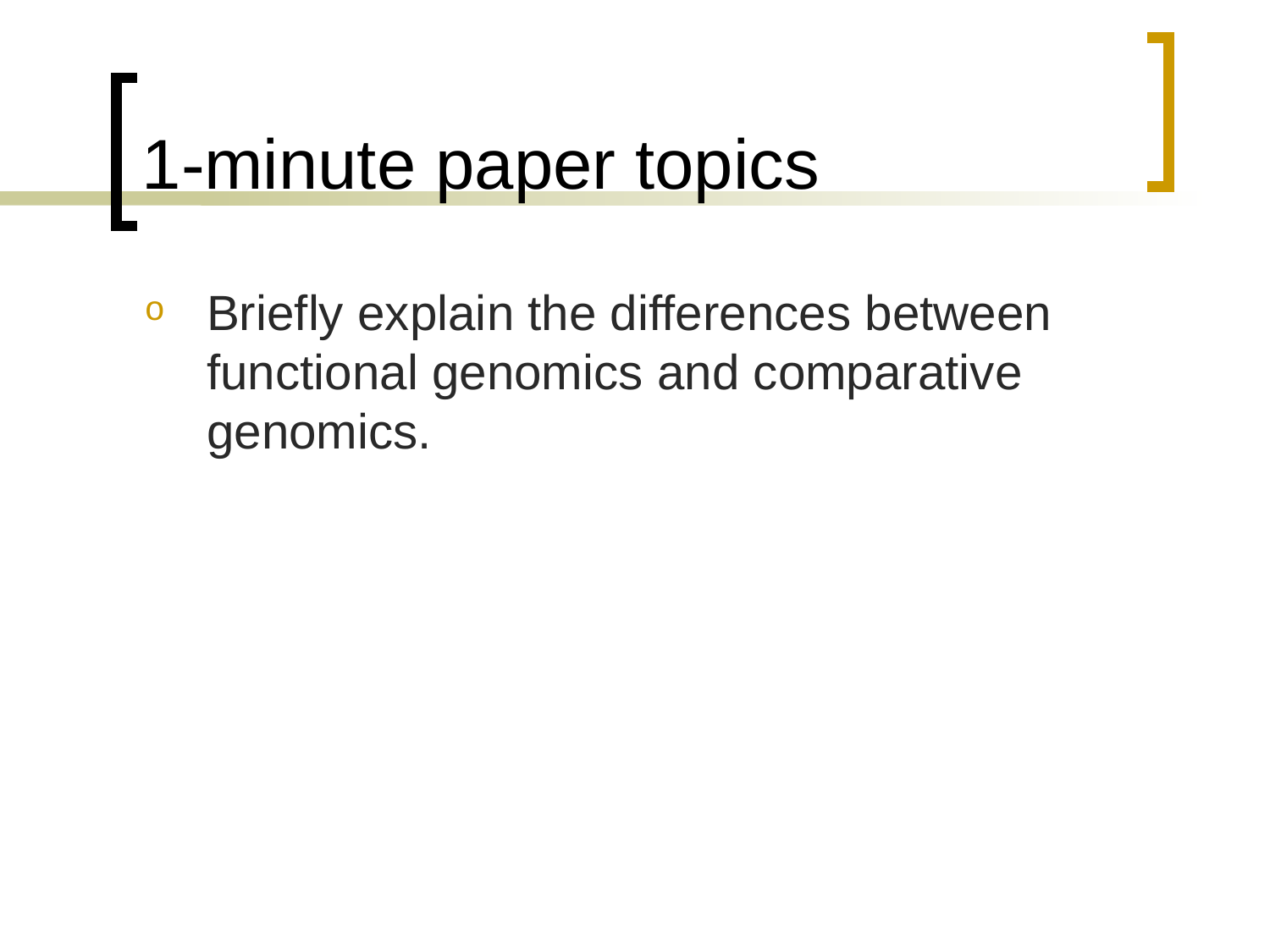

# 1-minute paper topics
Briefly explain the differences between functional genomics and comparative genomics.